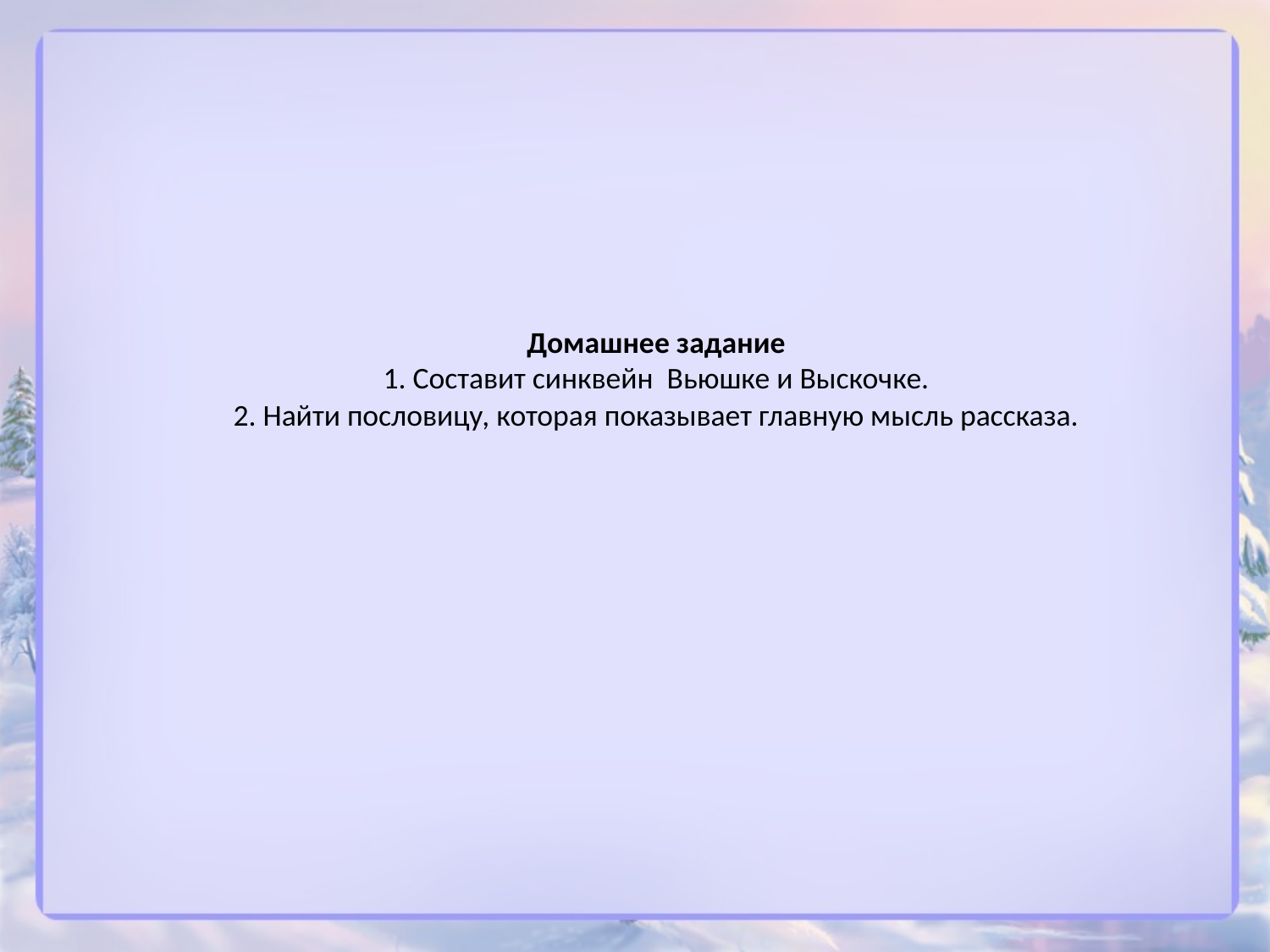

# Домашнее задание 1. Составит синквейн  Вьюшке и Выскочке. 2. Найти пословицу, которая показывает главную мысль рассказа.